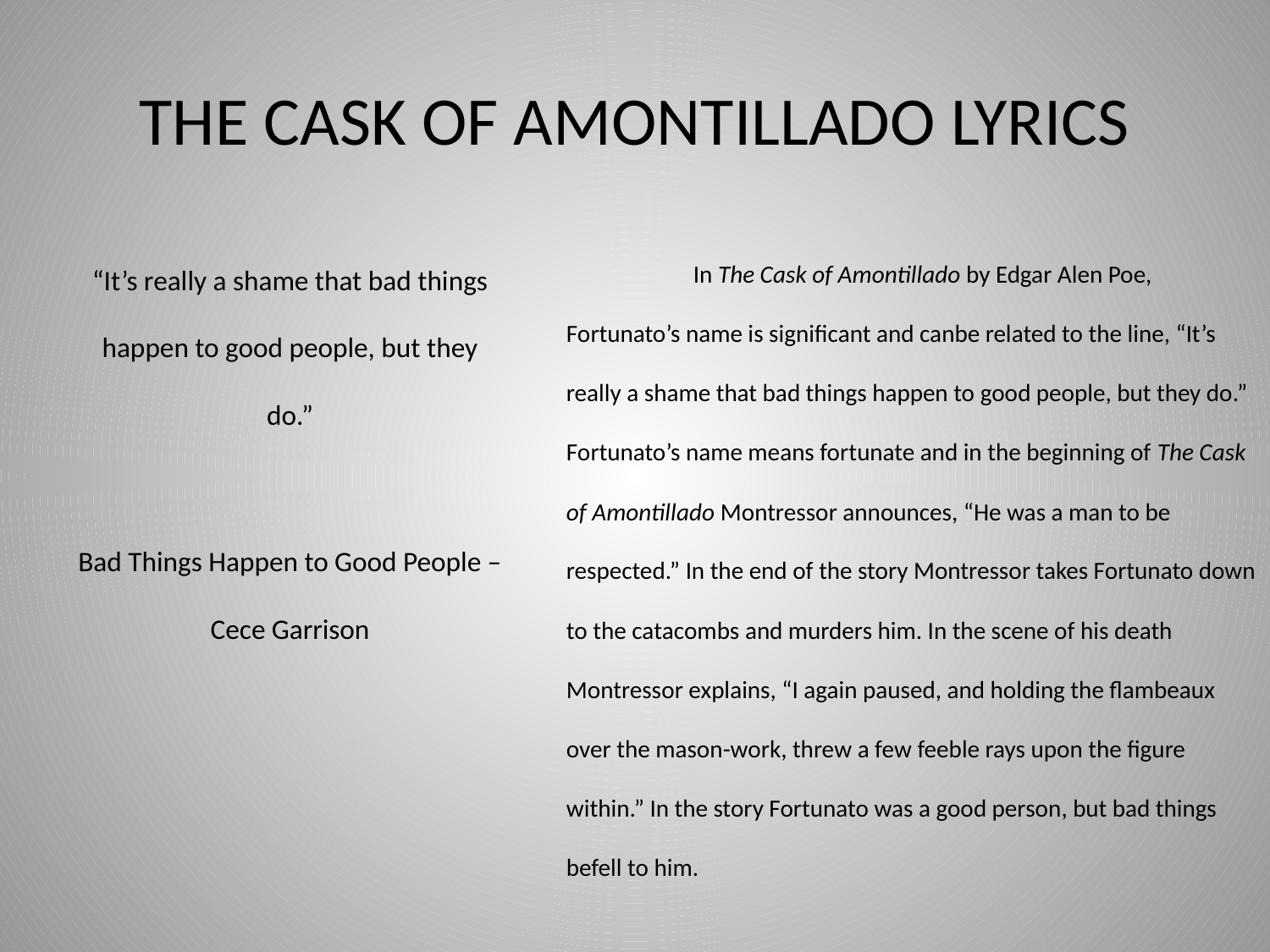

# THE CASK OF AMONTILLADO LYRICS
“It’s really a shame that bad things happen to good people, but they do.”

Bad Things Happen to Good People – Cece Garrison

	In The Cask of Amontillado by Edgar Alen Poe, Fortunato’s name is significant and canbe related to the line, “It’s really a shame that bad things happen to good people, but they do.” Fortunato’s name means fortunate and in the beginning of The Cask of Amontillado Montressor announces, “He was a man to be respected.” In the end of the story Montressor takes Fortunato down to the catacombs and murders him. In the scene of his death Montressor explains, “I again paused, and holding the flambeaux over the mason-work, threw a few feeble rays upon the figure within.” In the story Fortunato was a good person, but bad things befell to him.